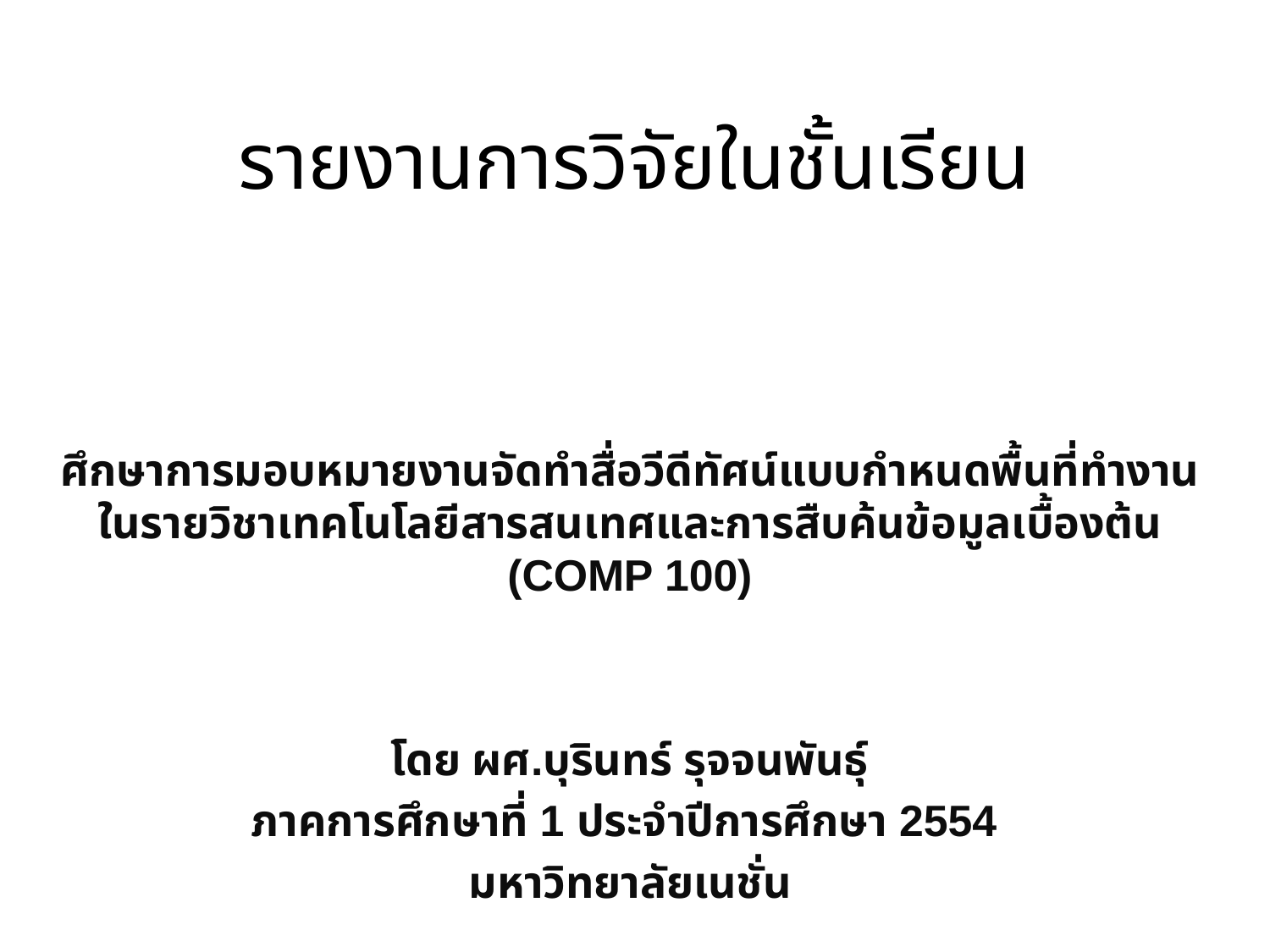

# รายงานการวิจัยในชั้นเรียน
ศึกษาการมอบหมายงานจัดทำสื่อวีดีทัศน์แบบกำหนดพื้นที่ทำงาน
ในรายวิชาเทคโนโลยีสารสนเทศและการสืบค้นข้อมูลเบื้องต้น (COMP 100)

โดย ผศ.บุรินทร์ รุจจนพันธุ์
ภาคการศึกษาที่ 1 ประจำปีการศึกษา 2554
มหาวิทยาลัยเนชั่น